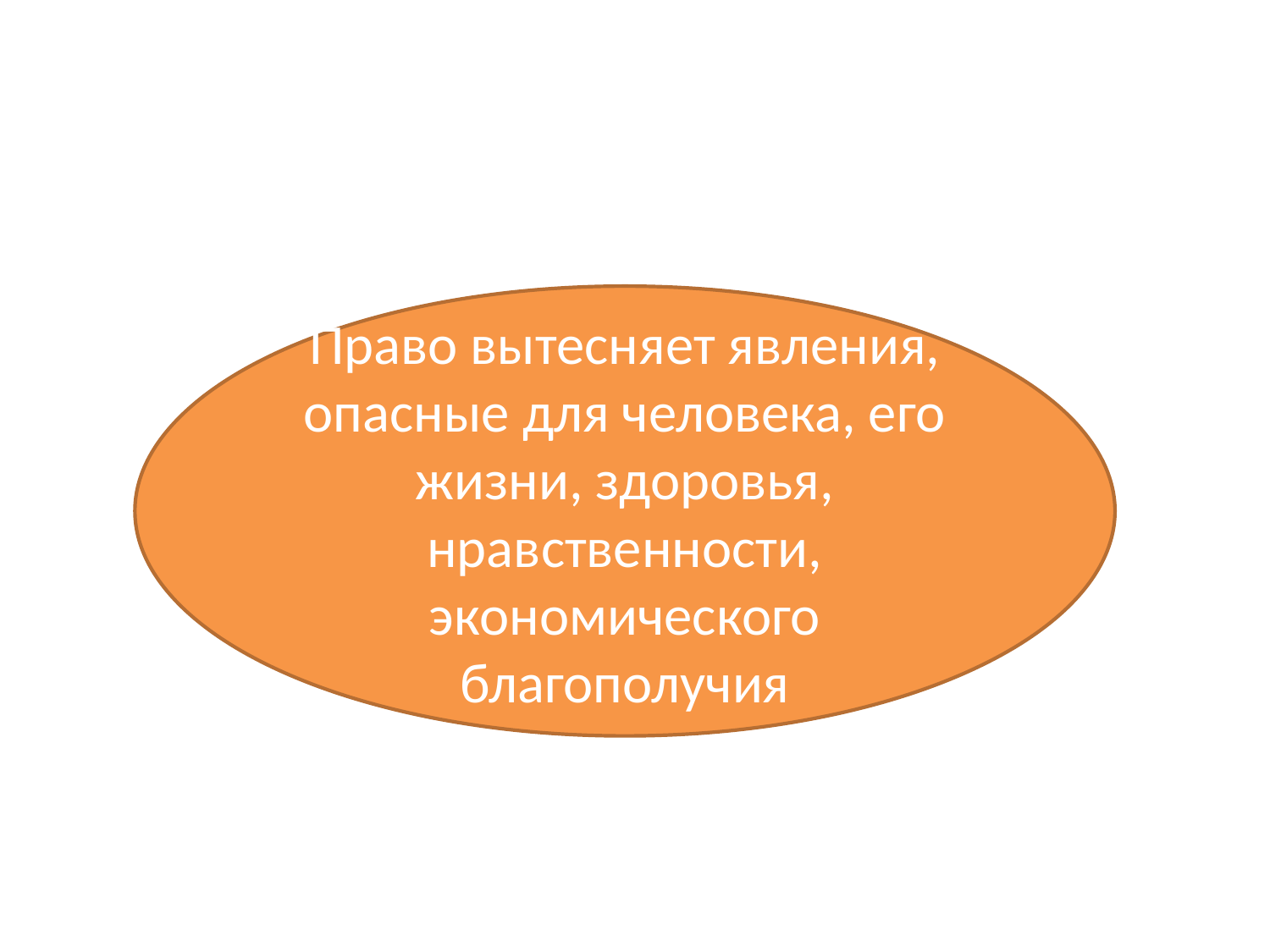

#

Право вытесняет явления, опасные для человека, его жизни, здоровья, нравственности, экономического благополучия